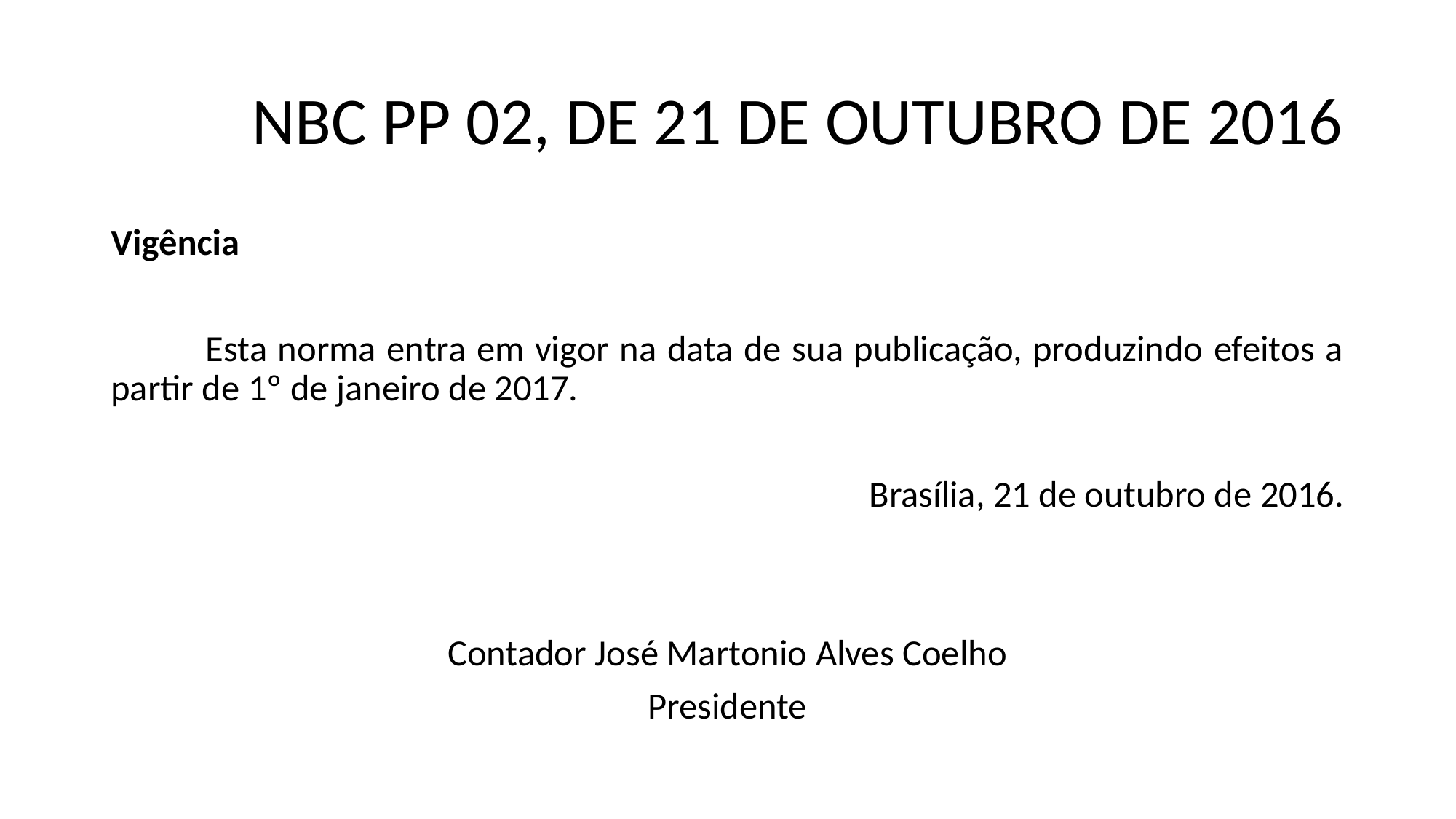

# NBC PP 02, DE 21 DE OUTUBRO DE 2016
Vigência

	Esta norma entra em vigor na data de sua publicação, produzindo efeitos a partir de 1º de janeiro de 2017.

Brasília, 21 de outubro de 2016.

Contador José Martonio Alves Coelho
Presidente